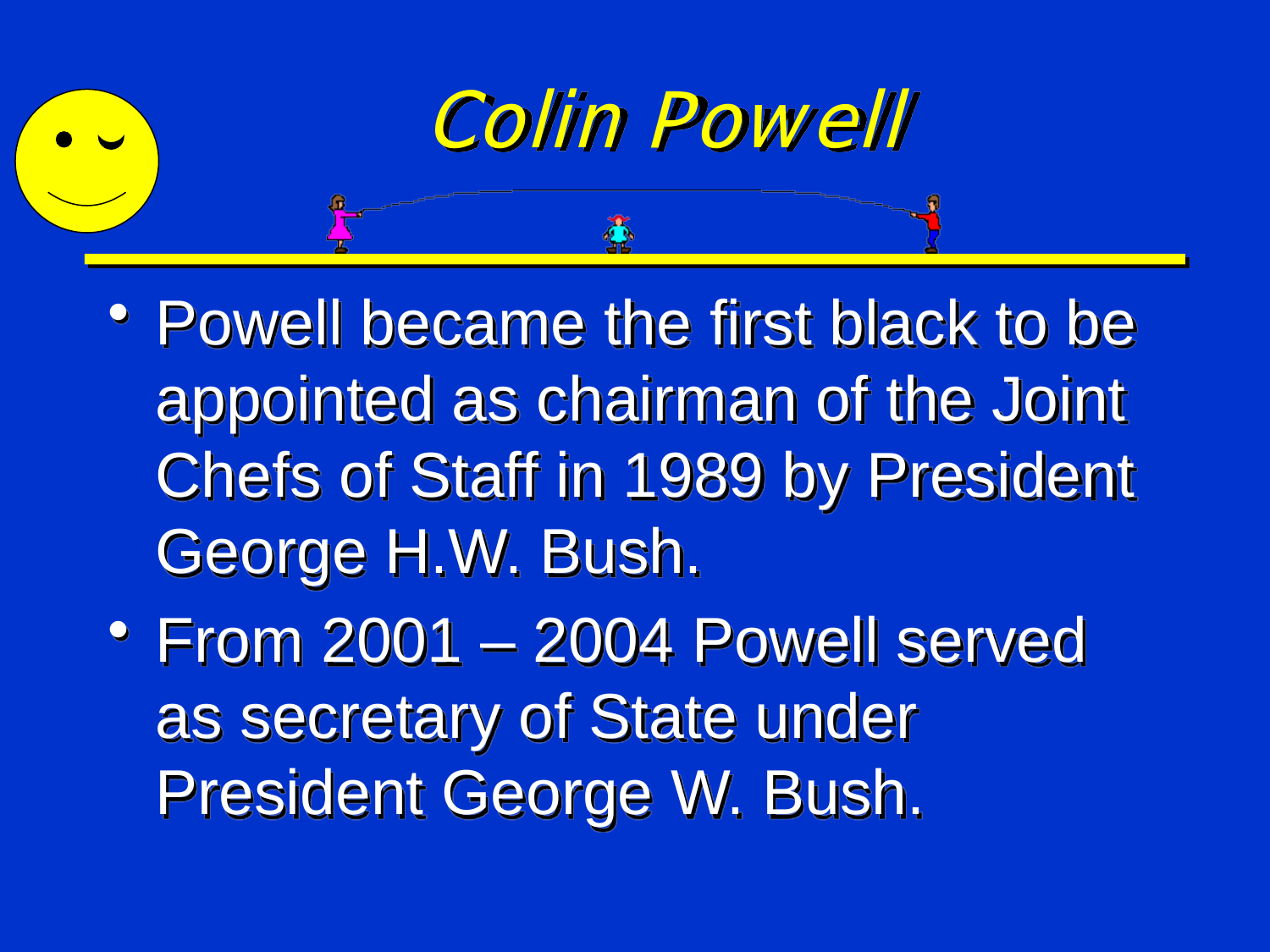

# Colin Powell
Powell became the first black to be appointed as chairman of the Joint Chefs of Staff in 1989 by President George H.W. Bush.
From 2001 – 2004 Powell served as secretary of State under President George W. Bush.